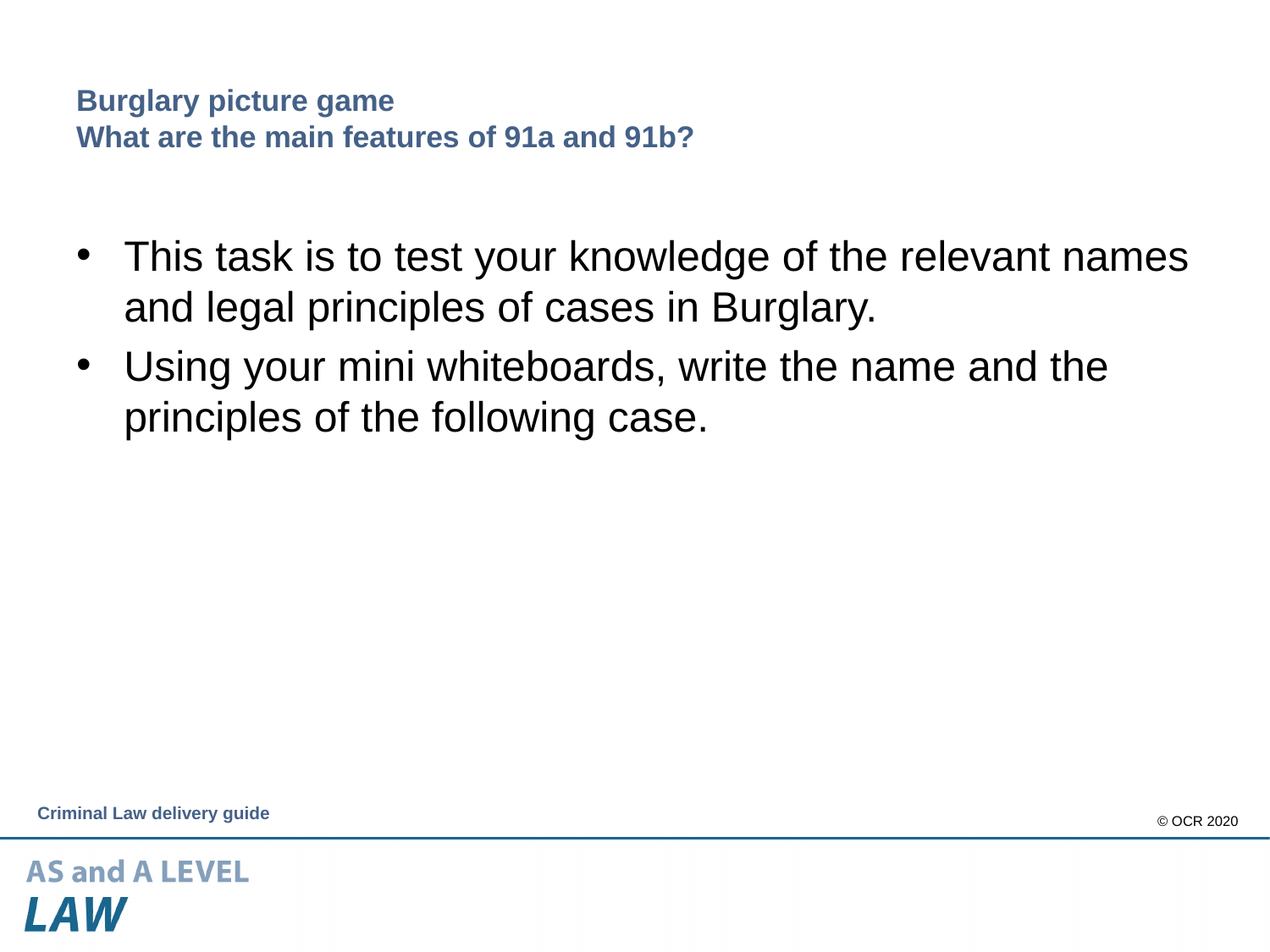

# Burglary picture game Burglary picture game What are the main features of 91a and 91b?game
This task is to test your knowledge of the relevant names and legal principles of cases in Burglary.
Using your mini whiteboards, write the name and the principles of the following case.